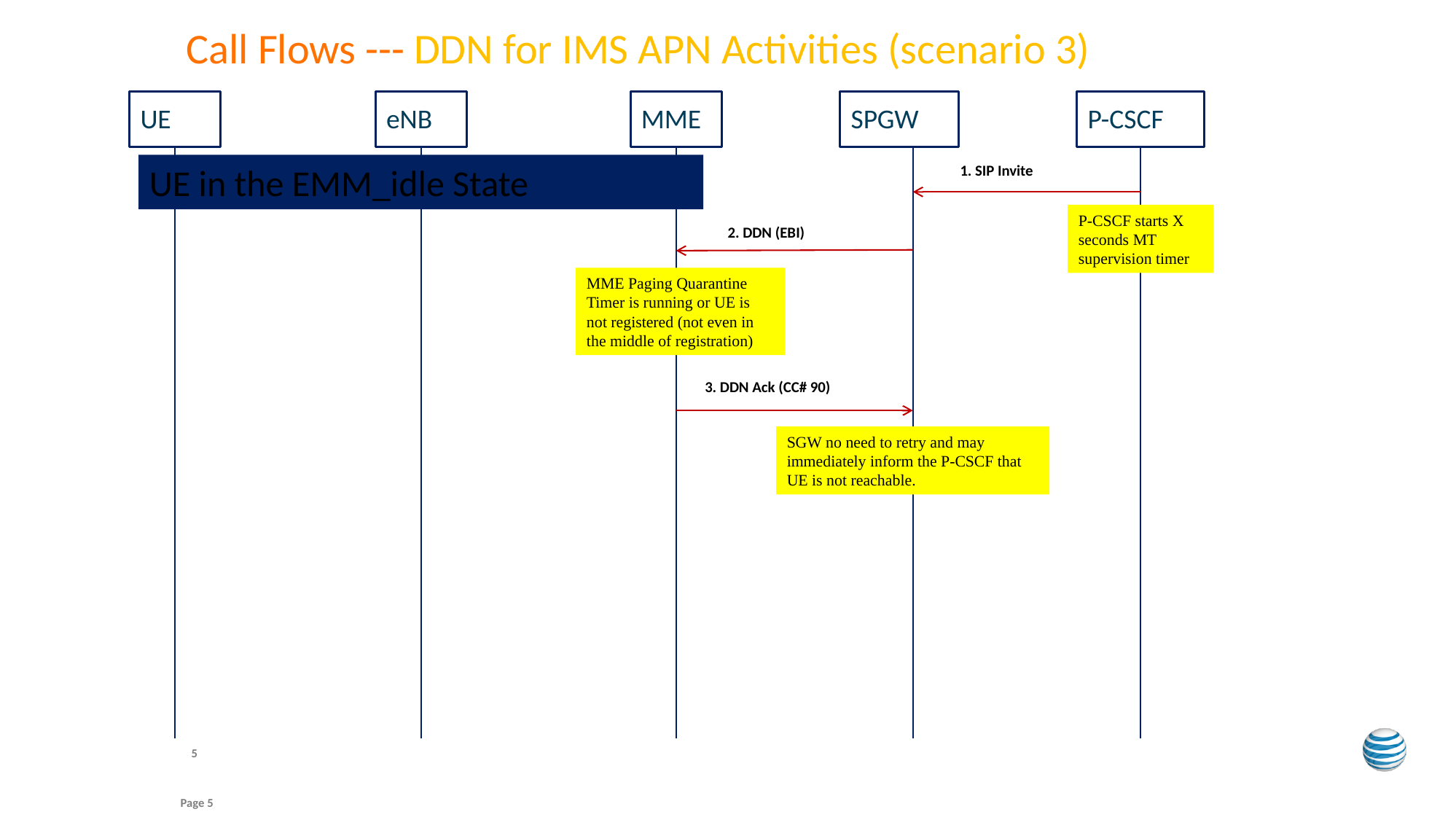

Call Flows --- DDN for IMS APN Activities (scenario 3)

UE

eNB

MME

SPGW

P-CSCF
UE in the EMM_idle State
1. SIP Invite
P-CSCF starts X seconds MT supervision timer
2. DDN (EBI)
MME Paging Quarantine Timer is running or UE is not registered (not even in the middle of registration)
3. DDN Ack (CC# 90)
SGW no need to retry and may immediately inform the P-CSCF that UE is not reachable.
5

Page 5